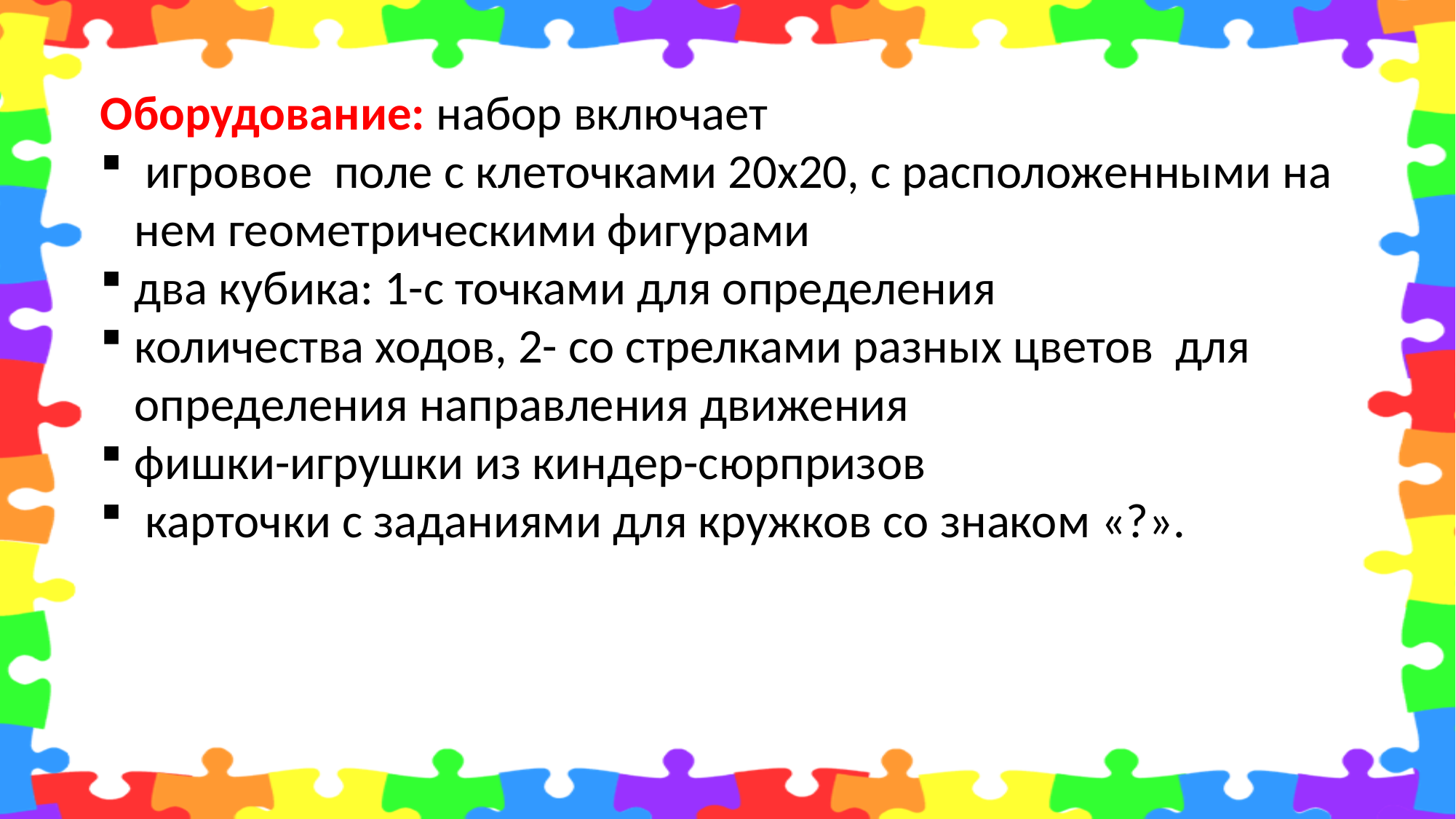

Оборудование: набор включает
 игровое  поле с клеточками 20х20, с расположенными на нем геометрическими фигурами
два кубика: 1-с точками для определения
количества ходов, 2- со стрелками разных цветов  для определения направления движения
фишки-игрушки из киндер-сюрпризов
 карточки с заданиями для кружков со знаком «?».